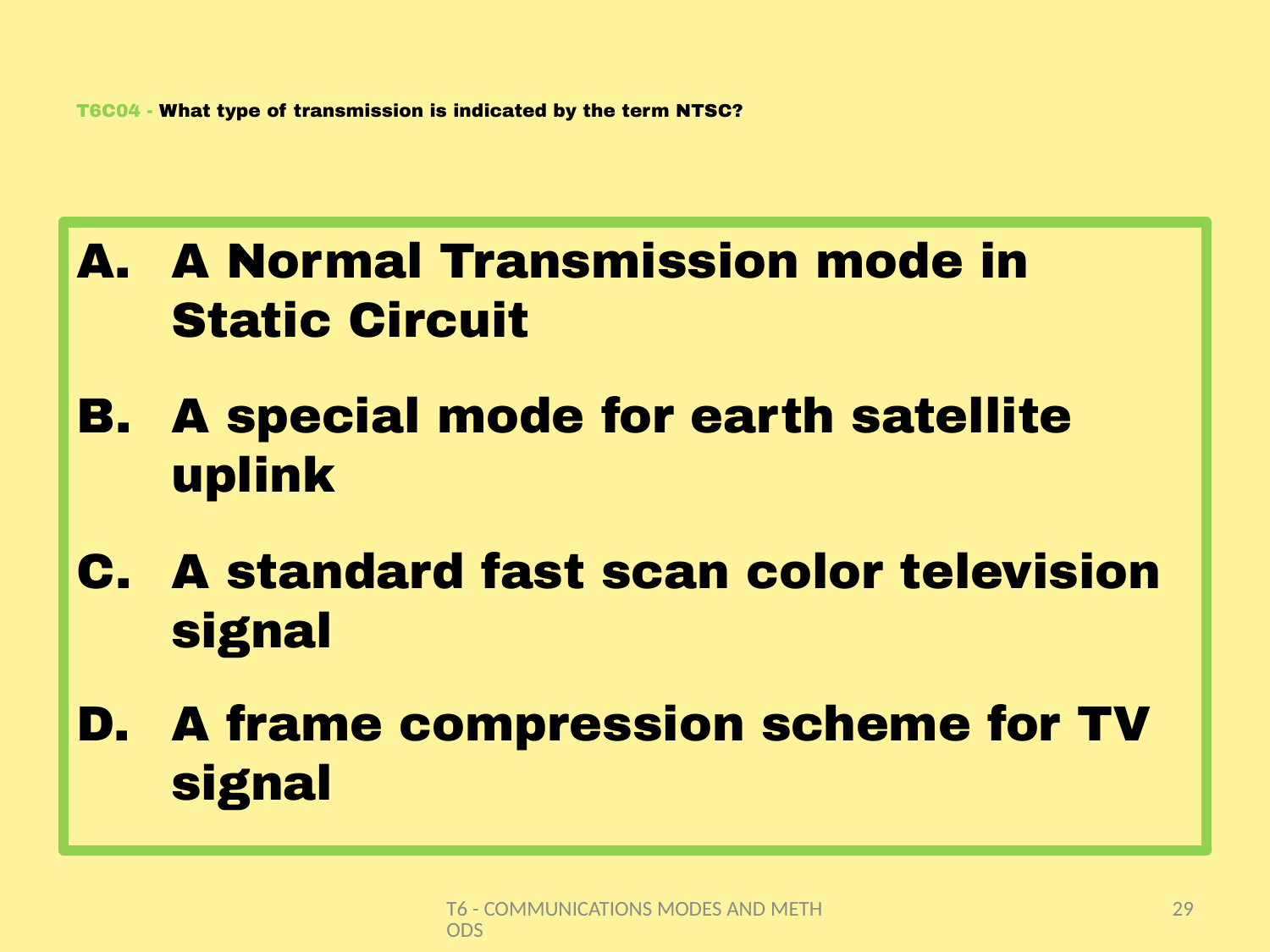

# T6C04 - What type of transmission is indicated by the term NTSC?
A Normal Transmission mode in Static Circuit

A special mode for earth satellite uplink

A standard fast scan color television signal

A frame compression scheme for TV signal
T6 - COMMUNICATIONS MODES AND METHODS
29